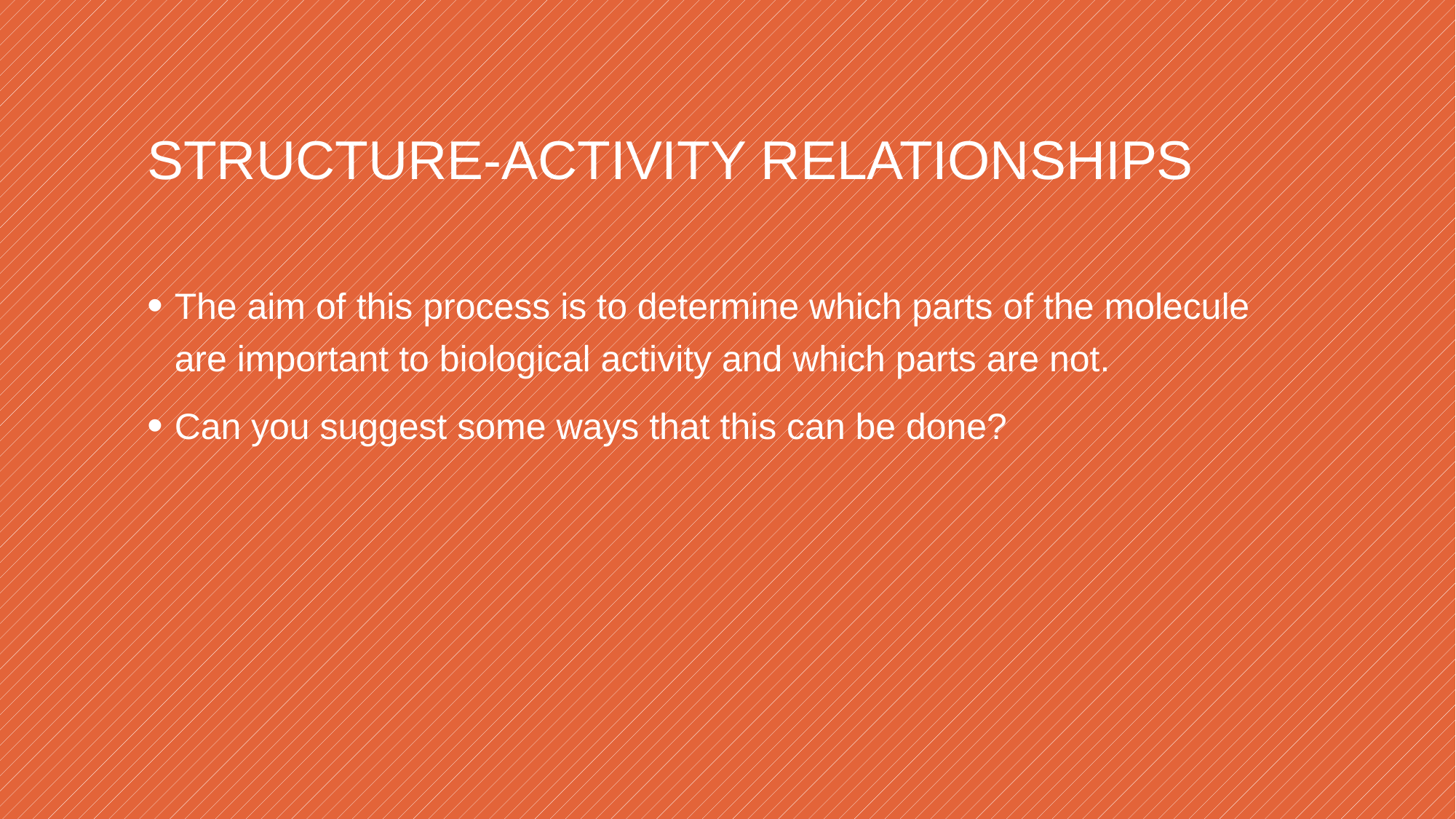

# Structure-Activity Relationships
The aim of this process is to determine which parts of the molecule are important to biological activity and which parts are not.
Can you suggest some ways that this can be done?